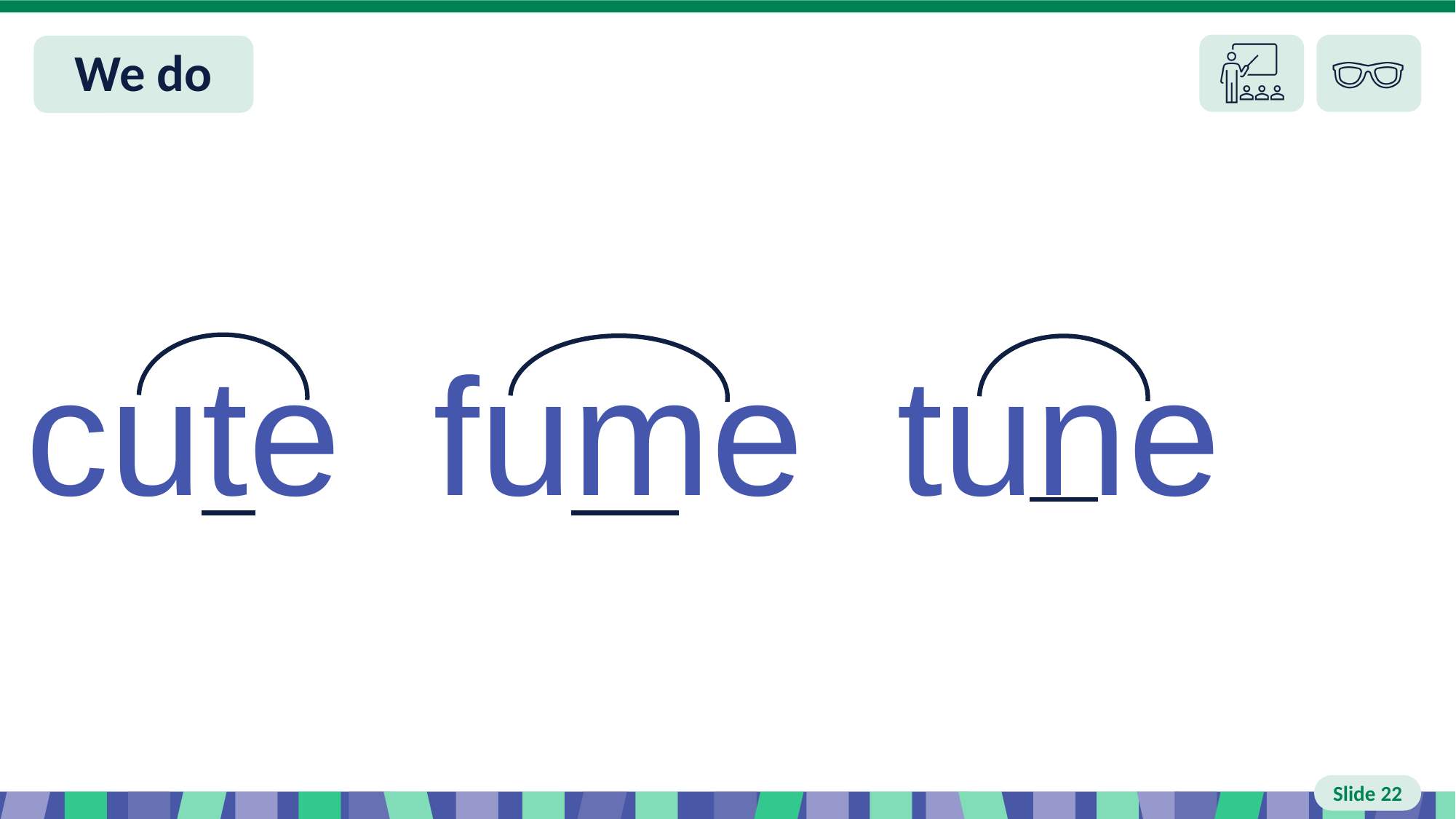

# Slide 22 We do

cute  fume  tune